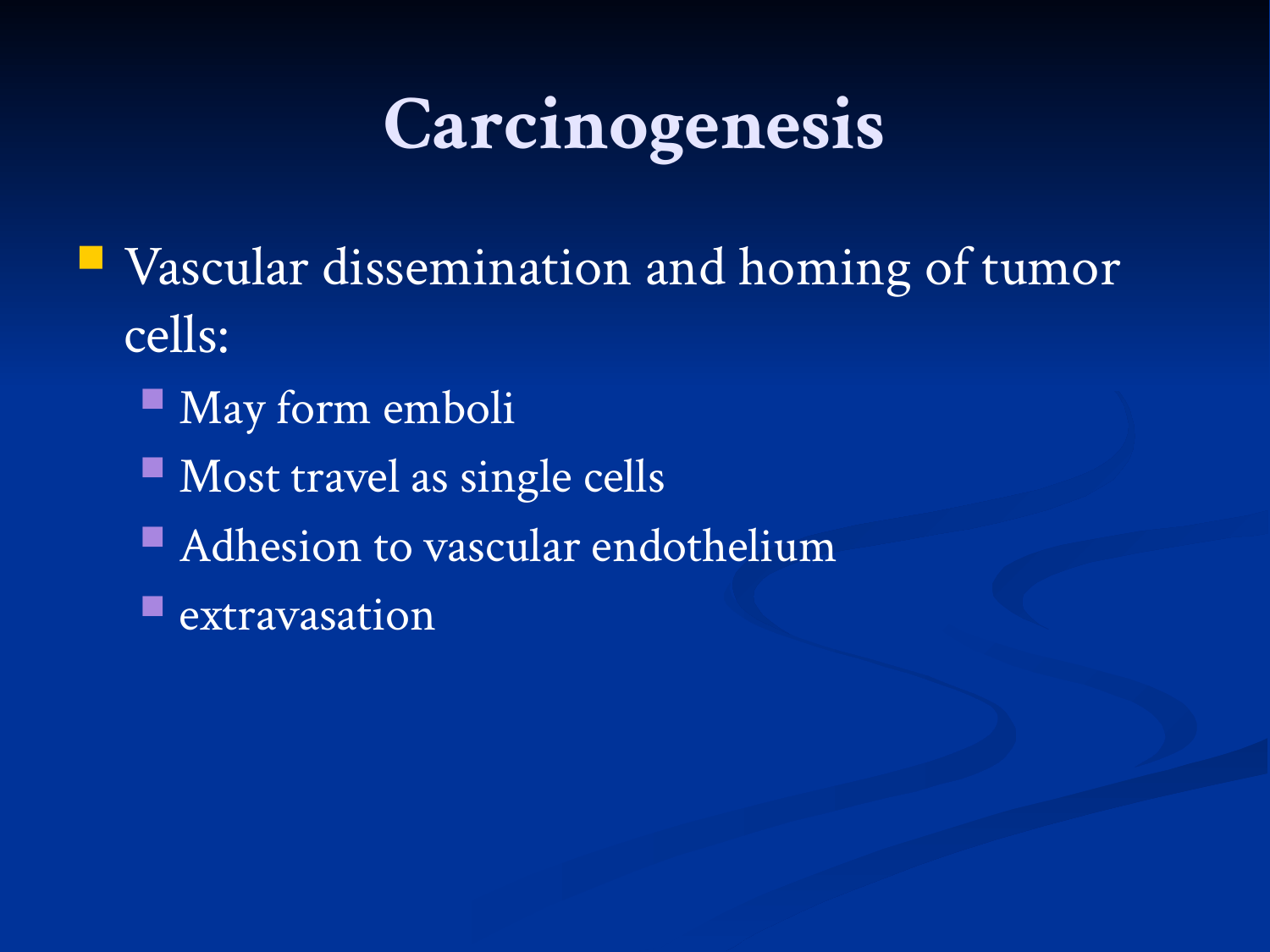

# Carcinogenesis
Vascular dissemination and homing of tumor cells:
May form emboli
Most travel as single cells
Adhesion to vascular endothelium
extravasation